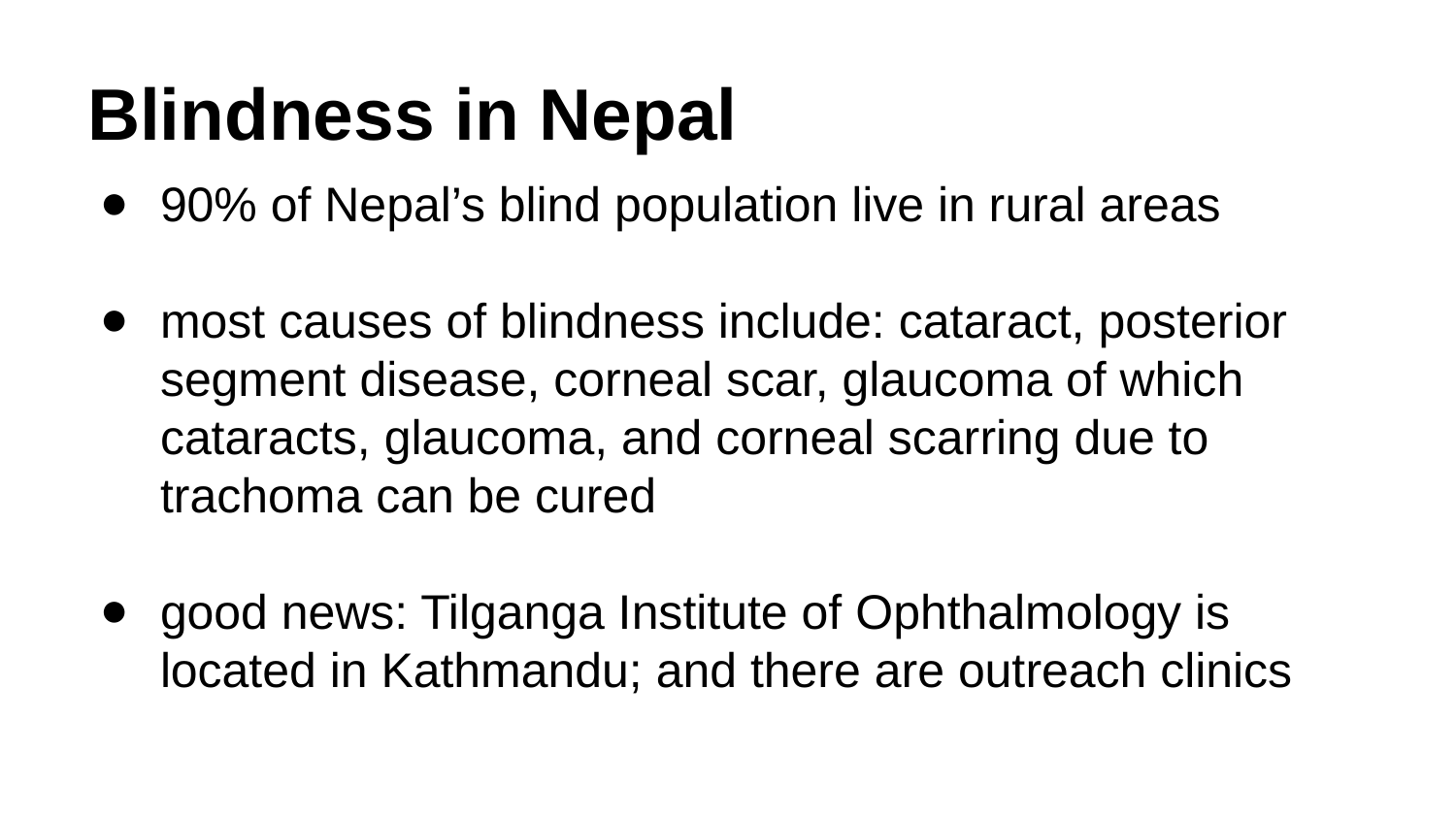

# Blindness in Nepal
90% of Nepal’s blind population live in rural areas

most causes of blindness include: cataract, posterior segment disease, corneal scar, glaucoma of which cataracts, glaucoma, and corneal scarring due to trachoma can be cured

good news: Tilganga Institute of Ophthalmology is located in Kathmandu; and there are outreach clinics